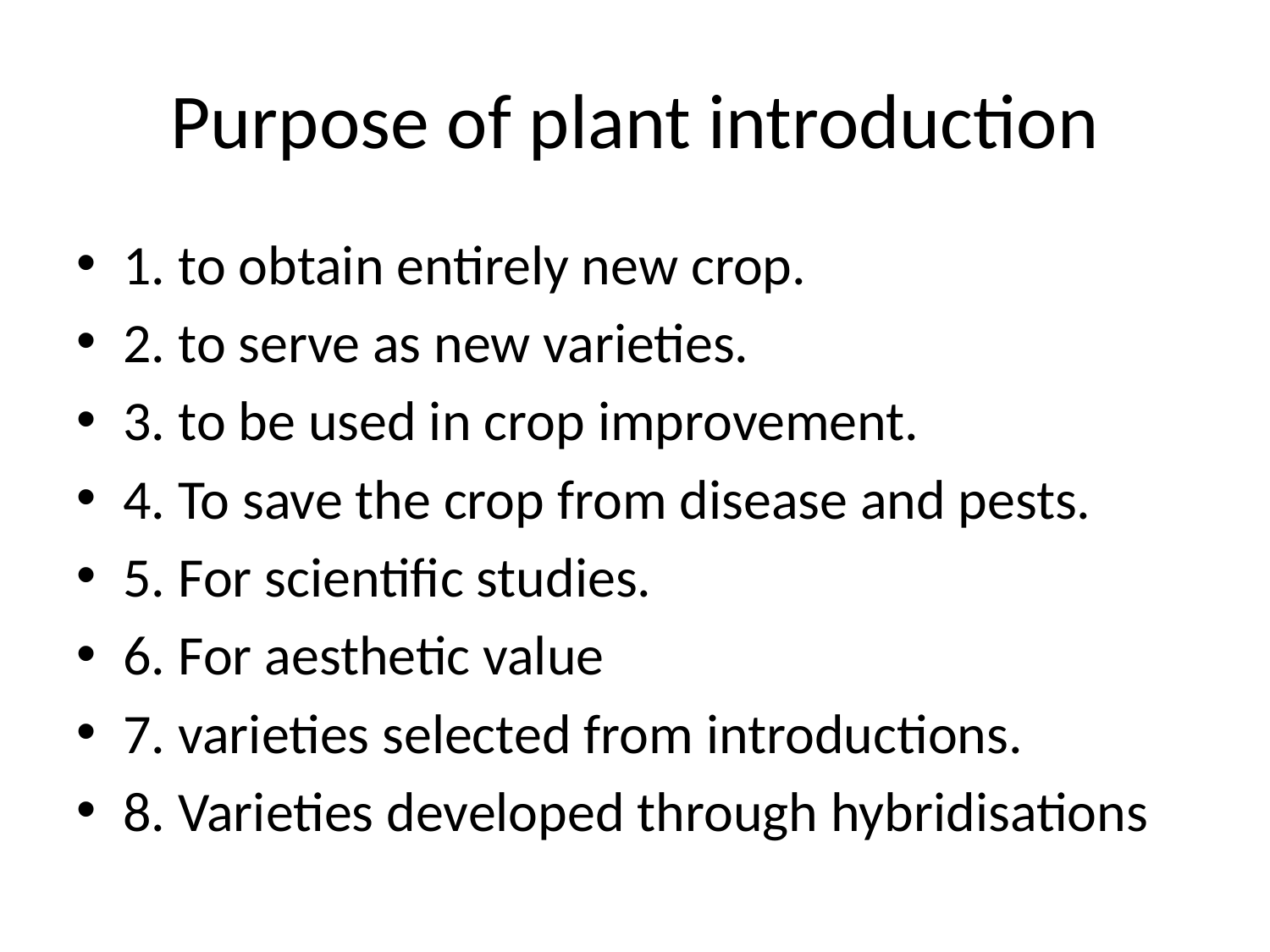

# Purpose of plant introduction
1. to obtain entirely new crop.
2. to serve as new varieties.
3. to be used in crop improvement.
4. To save the crop from disease and pests.
5. For scientific studies.
6. For aesthetic value
7. varieties selected from introductions.
8. Varieties developed through hybridisations